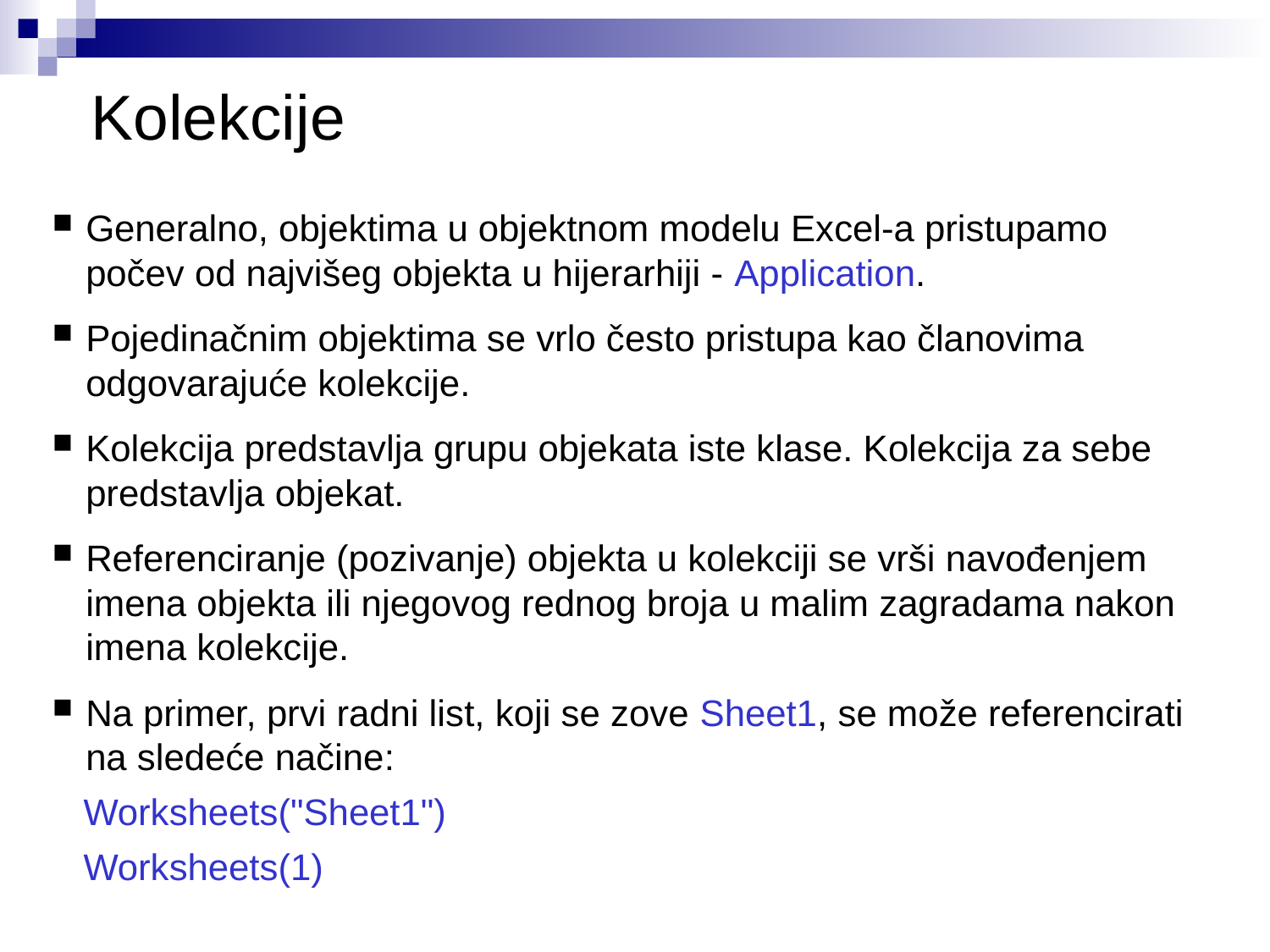

# Kolekcije
Generalno, objektima u objektnom modelu Excel-a pristupamo počev od najvišeg objekta u hijerarhiji - Application.
Pojedinačnim objektima se vrlo često pristupa kao članovima odgovarajuće kolekcije.
Kolekcija predstavlja grupu objekata iste klase. Kolekcija za sebe predstavlja objekat.
Referenciranje (pozivanje) objekta u kolekciji se vrši navođenjem imena objekta ili njegovog rednog broja u malim zagradama nakon imena kolekcije.
Na primer, prvi radni list, koji se zove Sheet1, se može referencirati na sledeće načine:
   Worksheets("Sheet1")
   Worksheets(1)